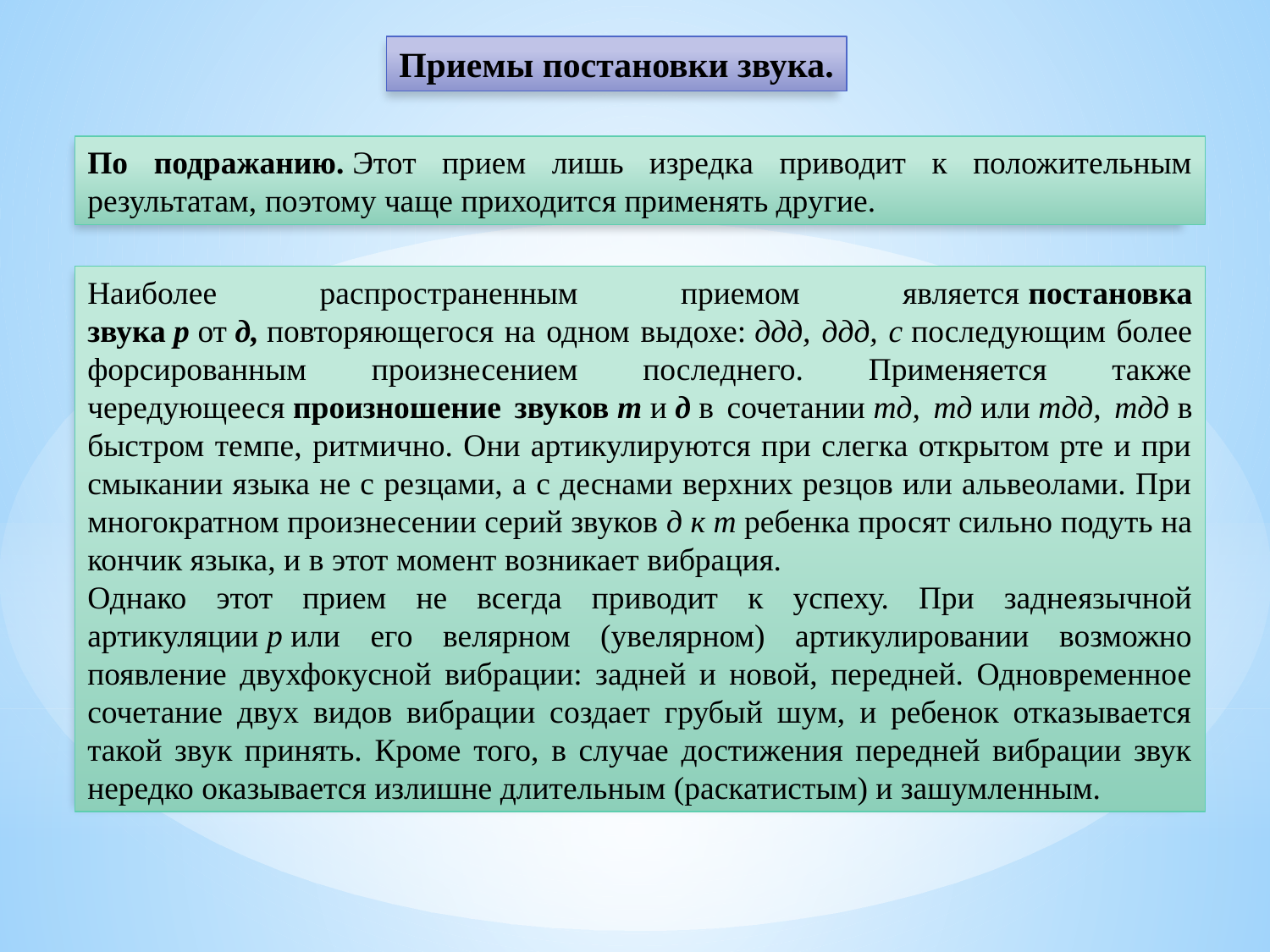

Приемы постановки звука.
По подражанию. Этот прием лишь изредка приводит к положительным результатам, поэтому чаще приходится применять другие.
Наиболее распространенным приемом является постановка звука р от д, повторяющегося на одном выдохе: ддд, ддд, с последующим более форсированным произнесением последнего. Применяется также чередующееся произношение звуков т и д в сочетании тд, тд или тдд, тдд в быстром темпе, ритмично. Они артикулируются при слегка открытом рте и при смыкании языка не с резцами, а с деснами верхних резцов или альвеолами. При многократном произнесении серий звуков д к т ребенка просят сильно подуть на кончик языка, и в этот момент возникает вибрация.
Однако этот прием не всегда приводит к успеху. При заднеязычной артикуляции р или его велярном (увелярном) артикулировании возможно появление двухфокусной вибрации: задней и новой, передней. Одновременное сочетание двух видов вибрации создает грубый шум, и ребенок отказывается такой звук принять. Кроме того, в случае достижения передней вибрации звук нередко оказывается излишне длительным (раскатистым) и зашумленным.